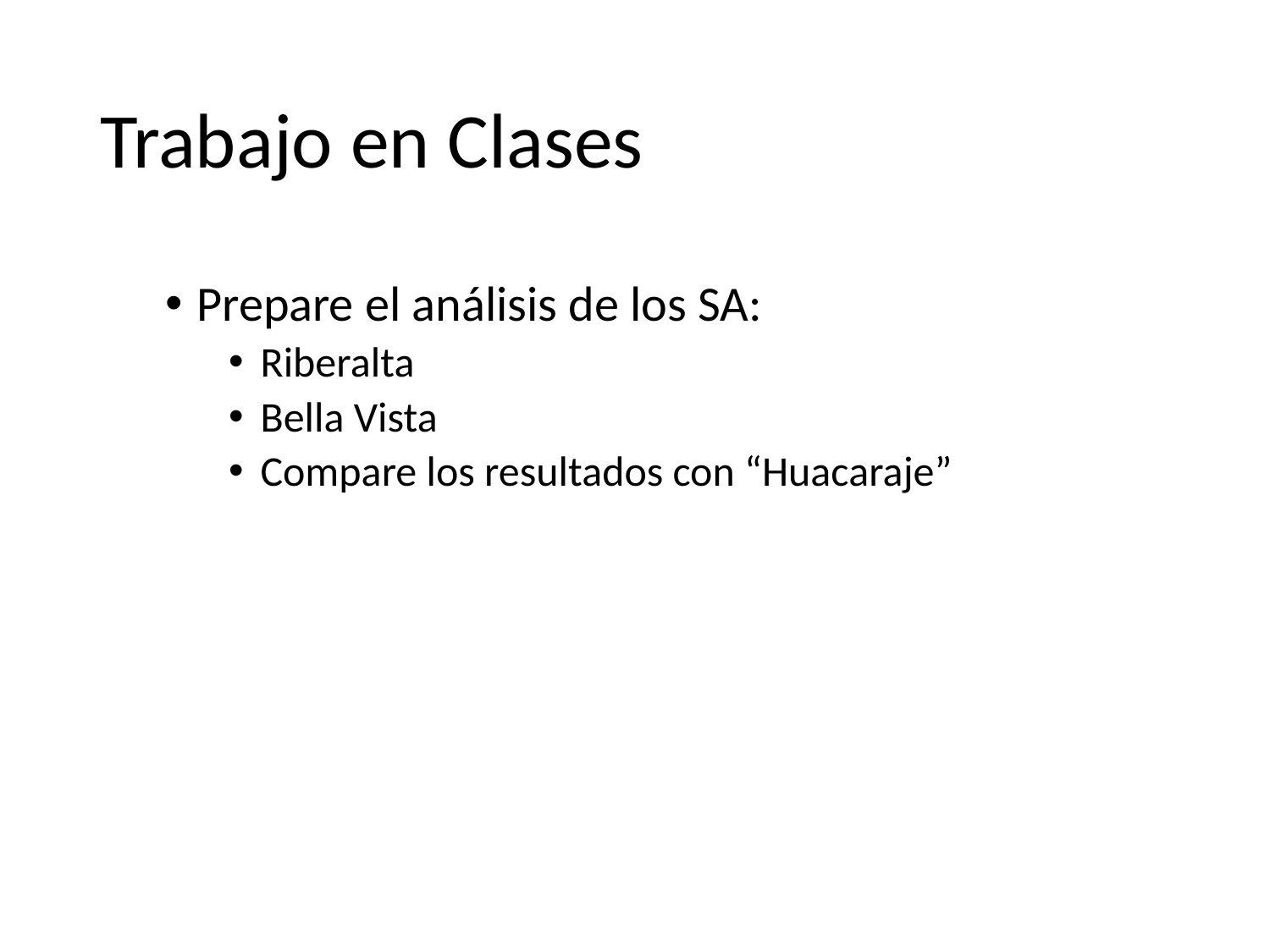

# Trabajo en Clases
Prepare el análisis de los SA:
Riberalta
Bella Vista
Compare los resultados con “Huacaraje”